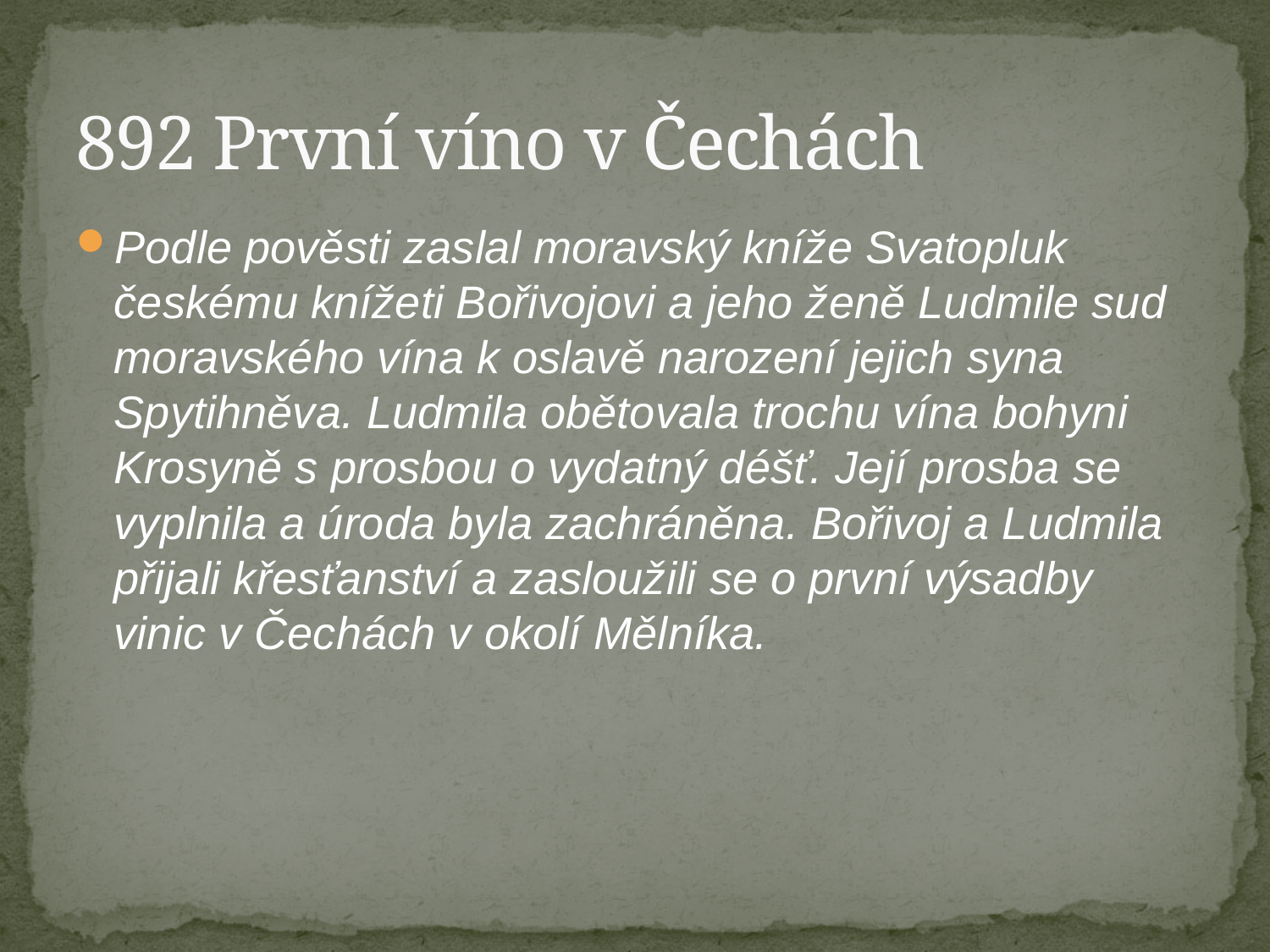

# 892 První víno v Čechách
Podle pověsti zaslal moravský kníže Svatopluk českému knížeti Bořivojovi a jeho ženě Ludmile sud moravského vína k oslavě narození jejich syna Spytihněva. Ludmila obětovala trochu vína bohyni Krosyně s prosbou o vydatný déšť. Její prosba se vyplnila a úroda byla zachráněna. Bořivoj a Ludmila přijali křesťanství a zasloužili se o první výsadby vinic v Čechách v okolí Mělníka.